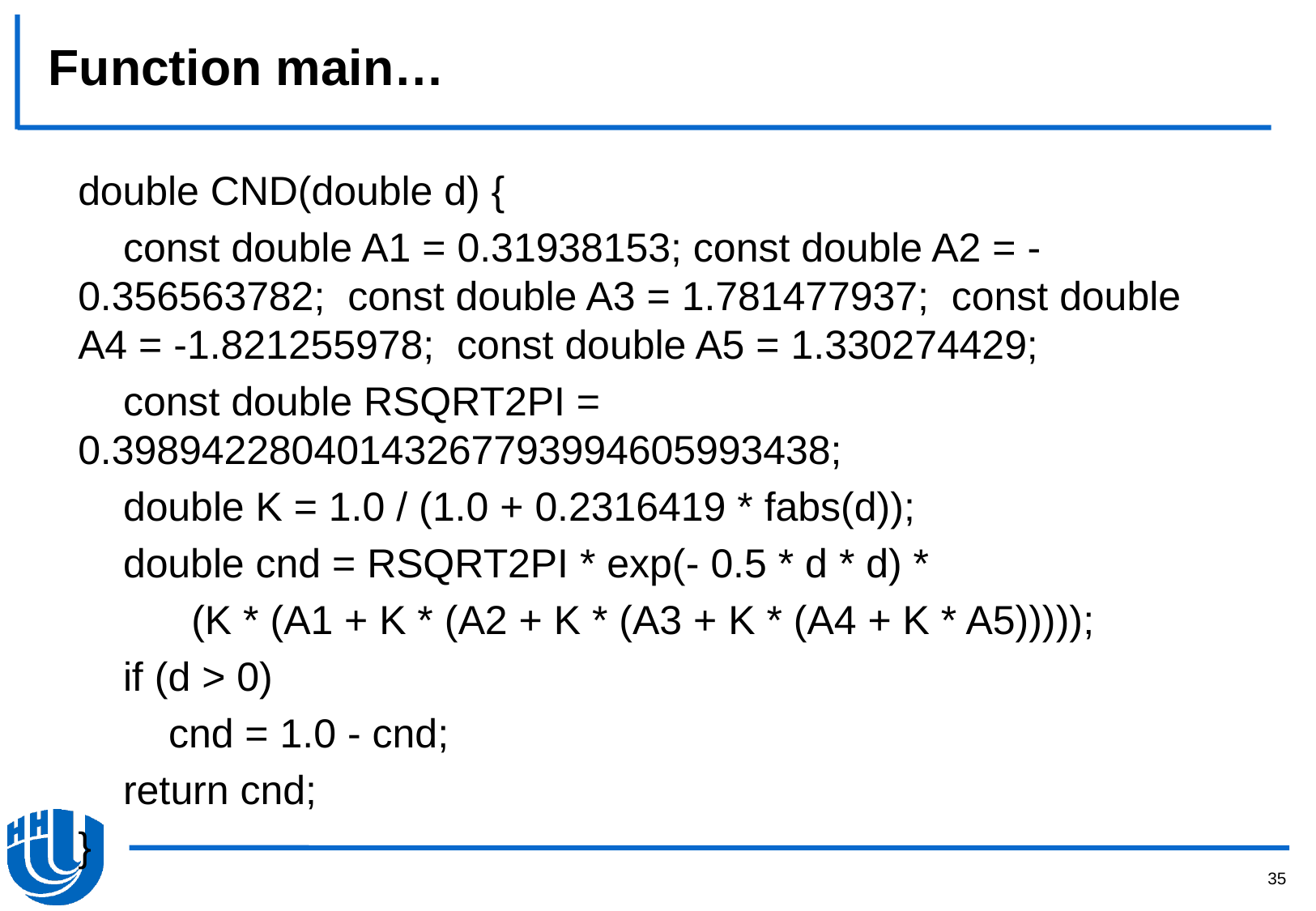

# Function main…
double CND(double d) {
    const double A1 = 0.31938153; const double A2 = -0.356563782;  const double A3 = 1.781477937;  const double A4 = -1.821255978;  const double A5 = 1.330274429;
    const double RSQRT2PI = 0.39894228040143267793994605993438;
    double K = 1.0 / (1.0 + 0.2316419 * fabs(d));
    double cnd = RSQRT2PI * exp(- 0.5 * d * d) *
          (K * (A1 + K * (A2 + K * (A3 + K * (A4 + K * A5)))));
    if (d > 0)
        cnd = 1.0 - cnd;
    return cnd;
}
35